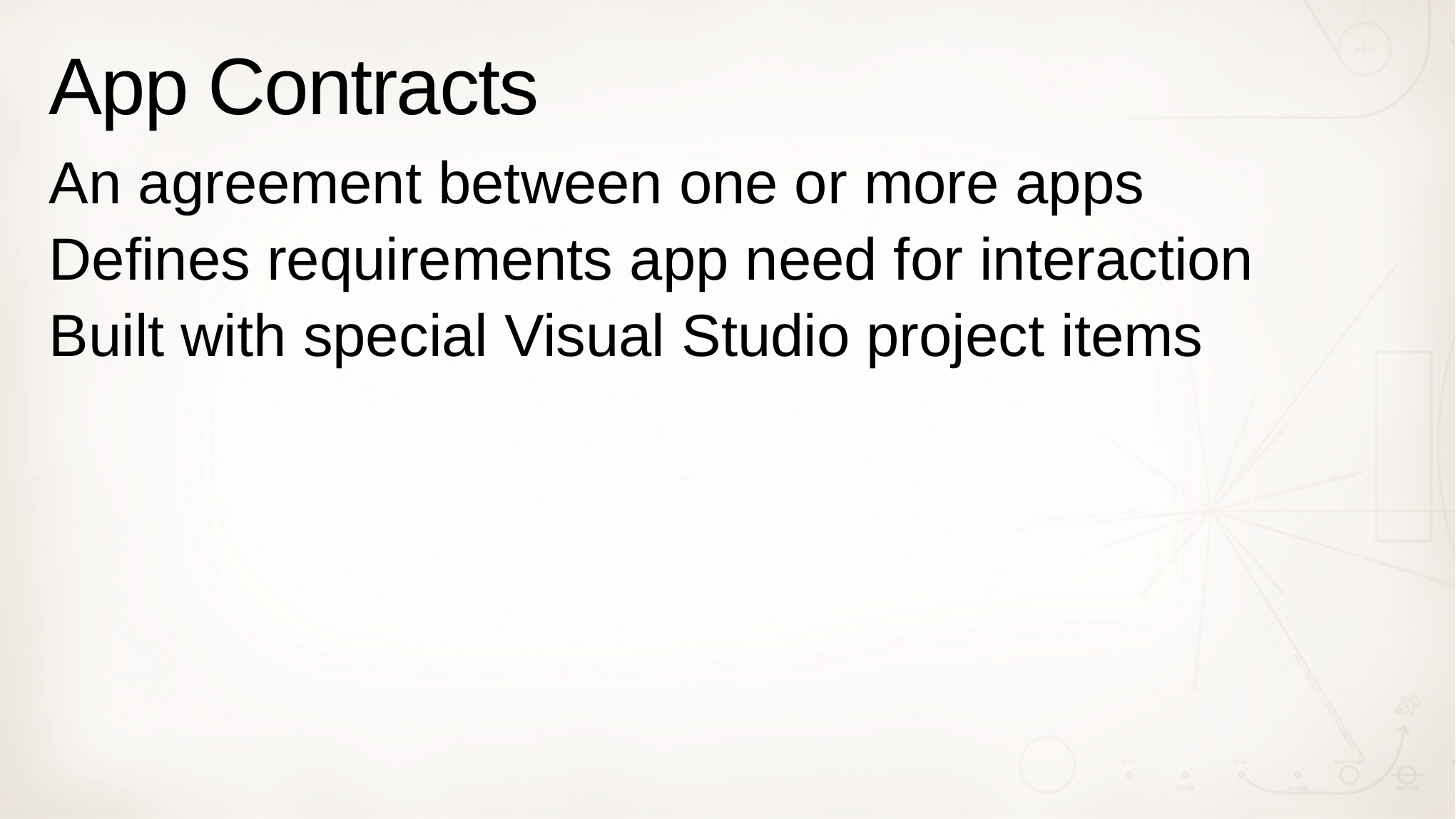

# App Contracts
An agreement between one or more apps
Defines requirements app need for interaction
Built with special Visual Studio project items